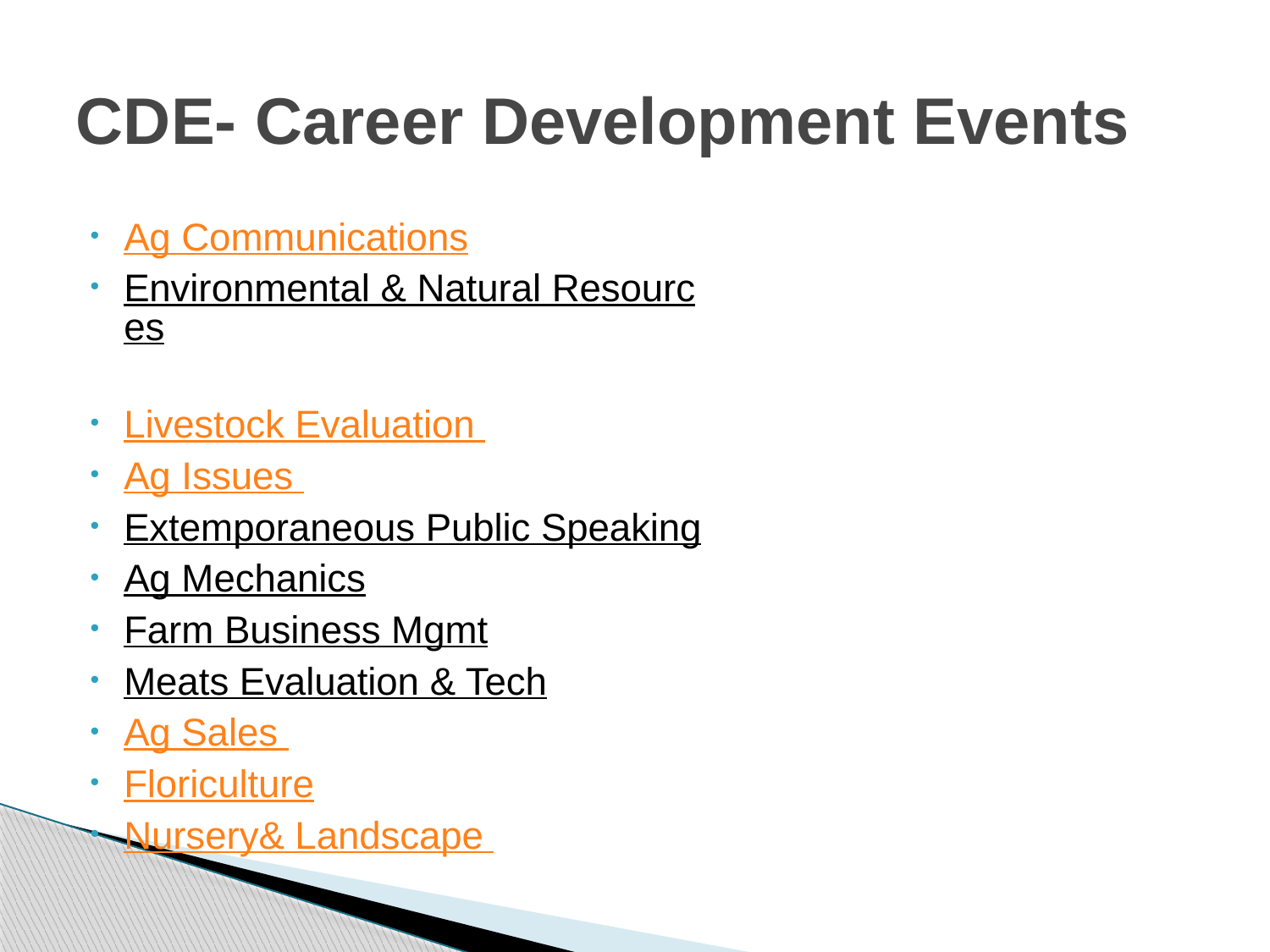

# CDE- Career Development Events
Ag Communications
Environmental & Natural Resources
Livestock Evaluation
Ag Issues
Extemporaneous Public Speaking
Ag Mechanics
Farm Business Mgmt
Meats Evaluation & Tech
Ag Sales
Floriculture
Nursery& Landscape